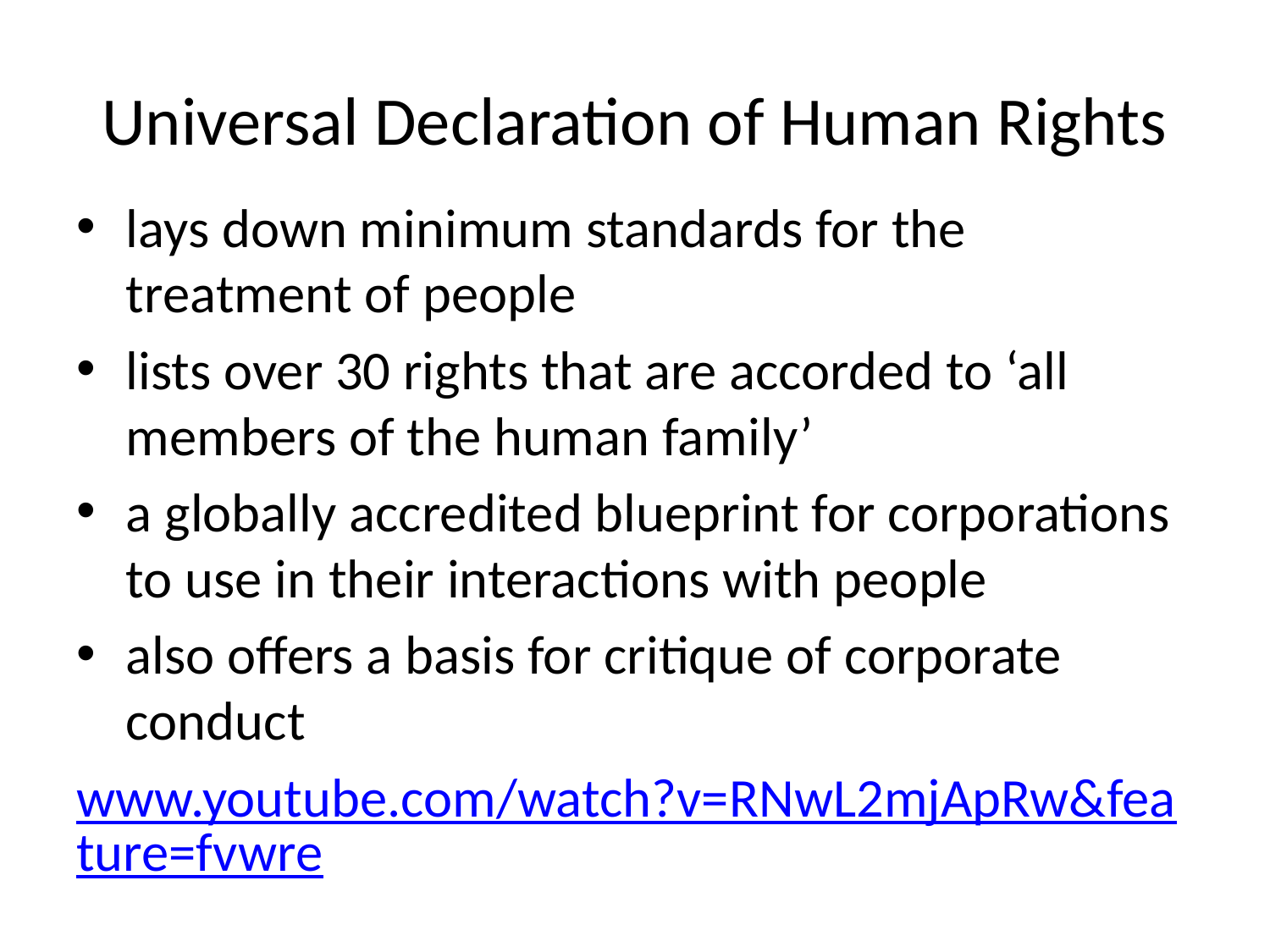

# Universal Declaration of Human Rights
lays down minimum standards for the treatment of people
lists over 30 rights that are accorded to ‘all members of the human family’
a globally accredited blueprint for corporations to use in their interactions with people
also offers a basis for critique of corporate conduct
www.youtube.com/watch?v=RNwL2mjApRw&feature=fvwre